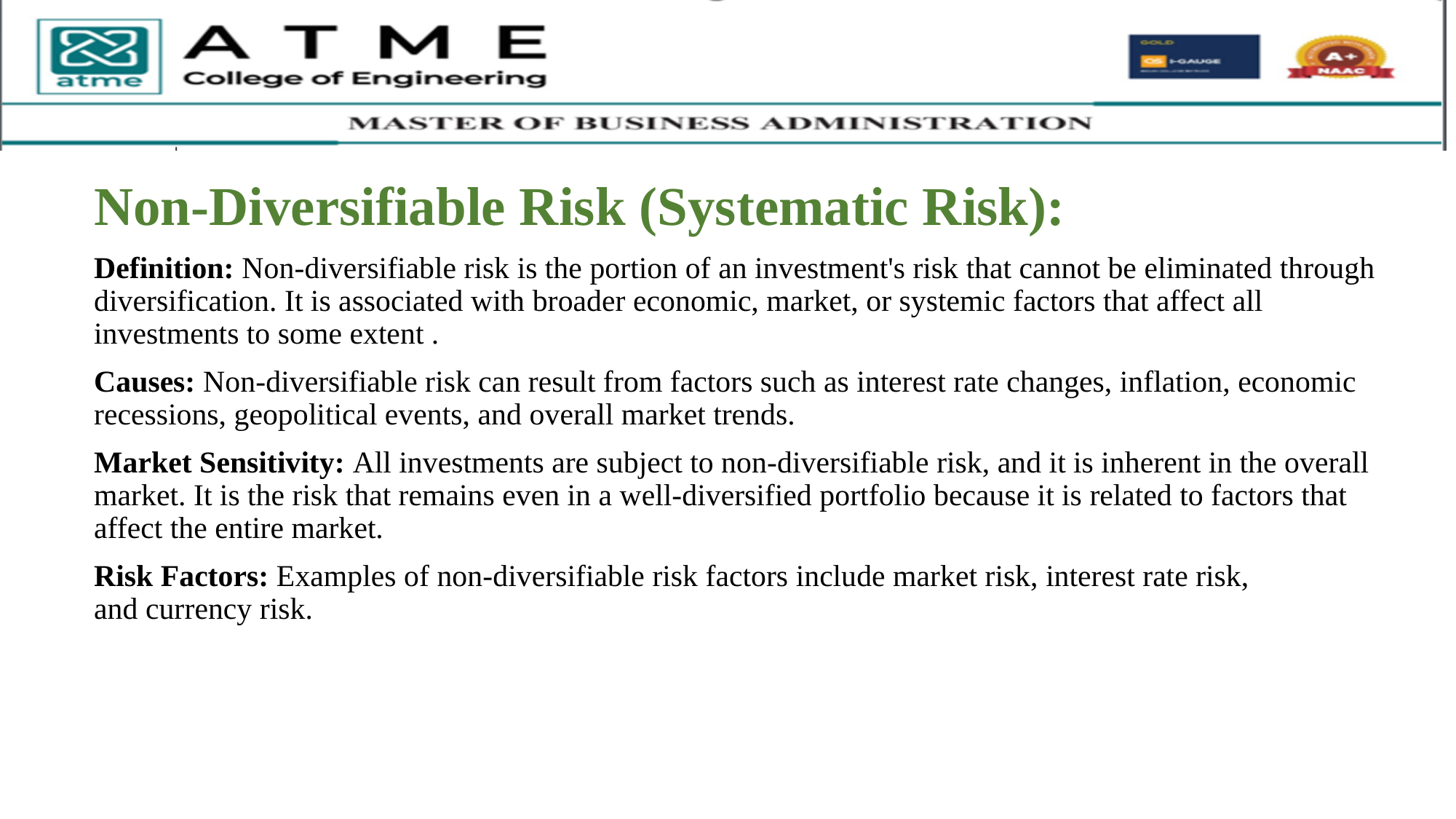

Non-Diversifiable Risk (Systematic Risk):
Definition: Non-diversifiable risk is the portion of an investment's risk that cannot be eliminated through diversification. It is associated with broader economic, market, or systemic factors that affect all investments to some extent .
Causes: Non-diversifiable risk can result from factors such as interest rate changes, inflation, economic recessions, geopolitical events, and overall market trends.
Market Sensitivity: All investments are subject to non-diversifiable risk, and it is inherent in the overall market. It is the risk that remains even in a well-diversified portfolio because it is related to factors that affect the entire market.
Risk Factors: Examples of non-diversifiable risk factors include market risk, interest rate risk, and currency risk.